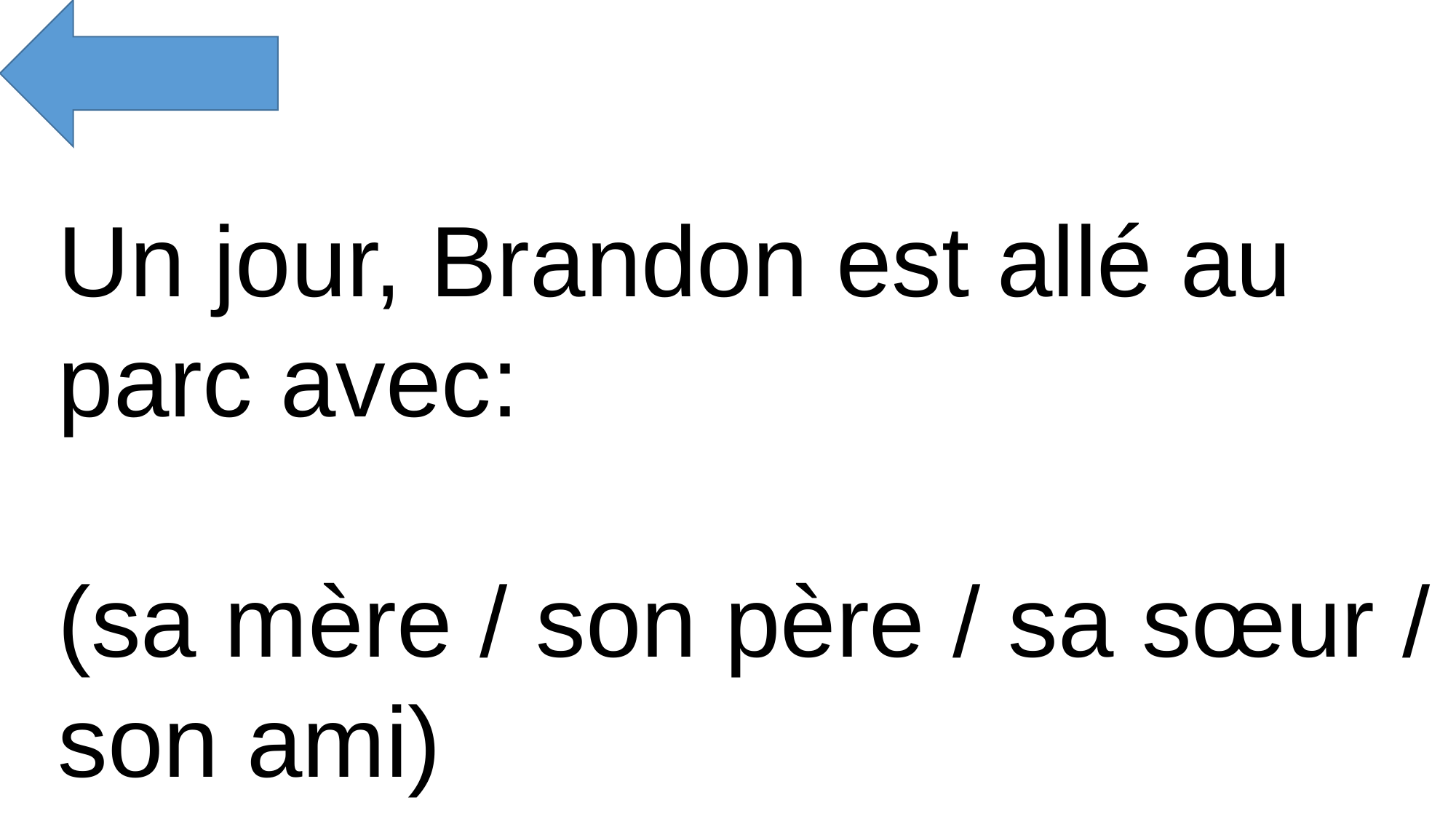

Un jour, Brandon est allé au parc avec:

(sa mère / son père / sa sœur / son ami)